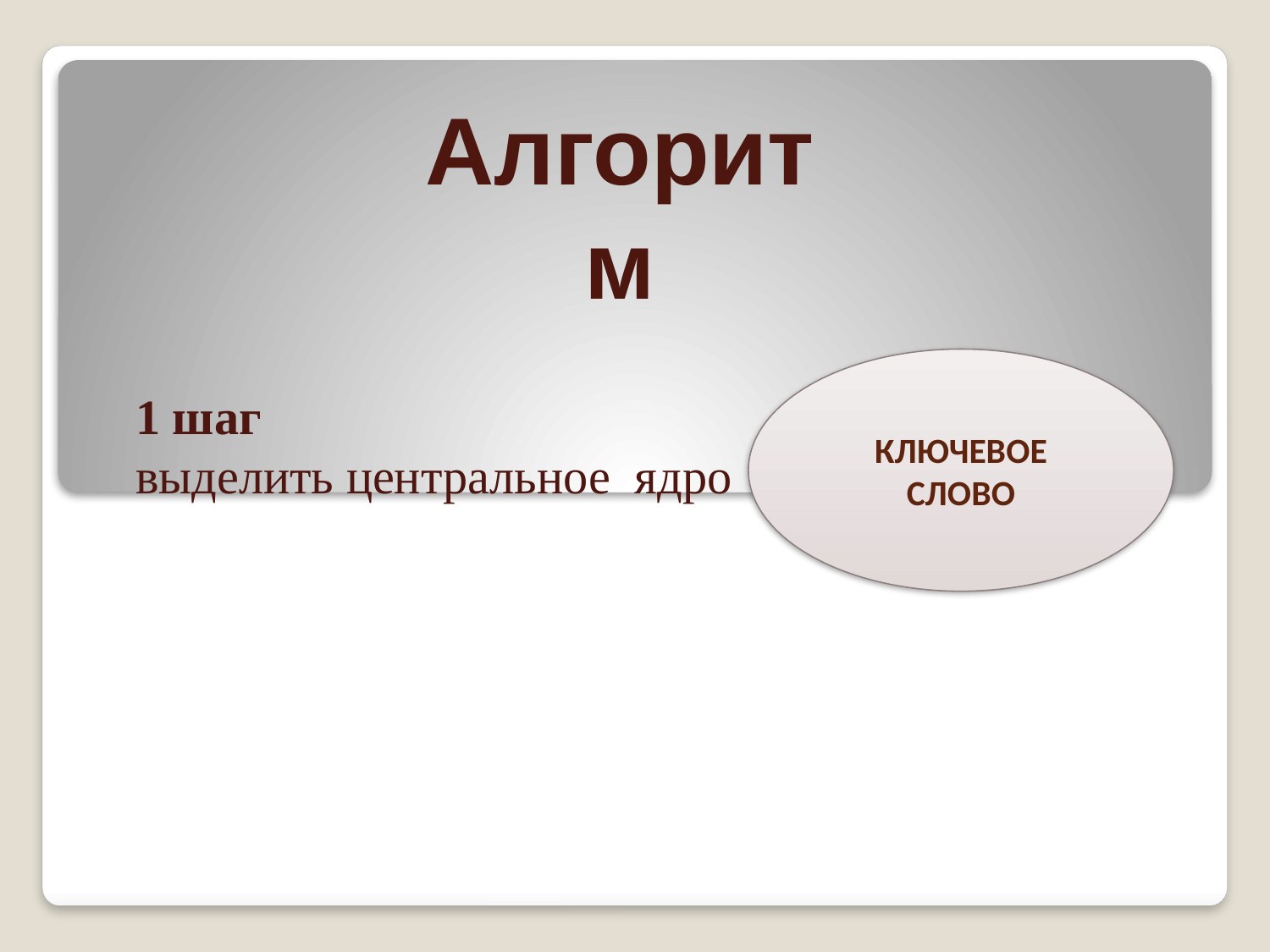

# Алгоритм
КЛЮЧЕВОЕ СЛОВО
1 шаг
выделить центральное  ядро